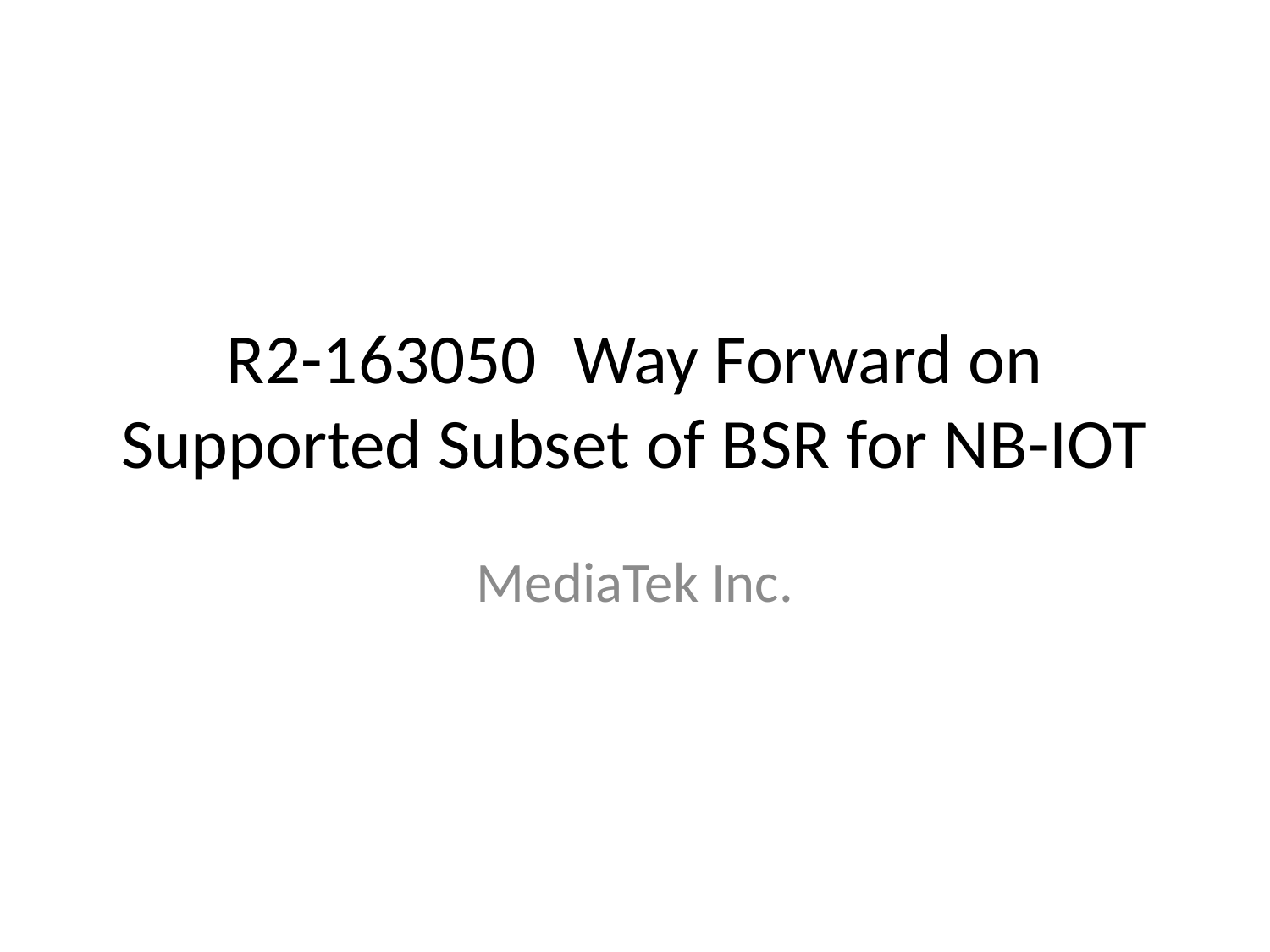

# R2-163050	Way Forward on Supported Subset of BSR for NB-IOT
MediaTek Inc.